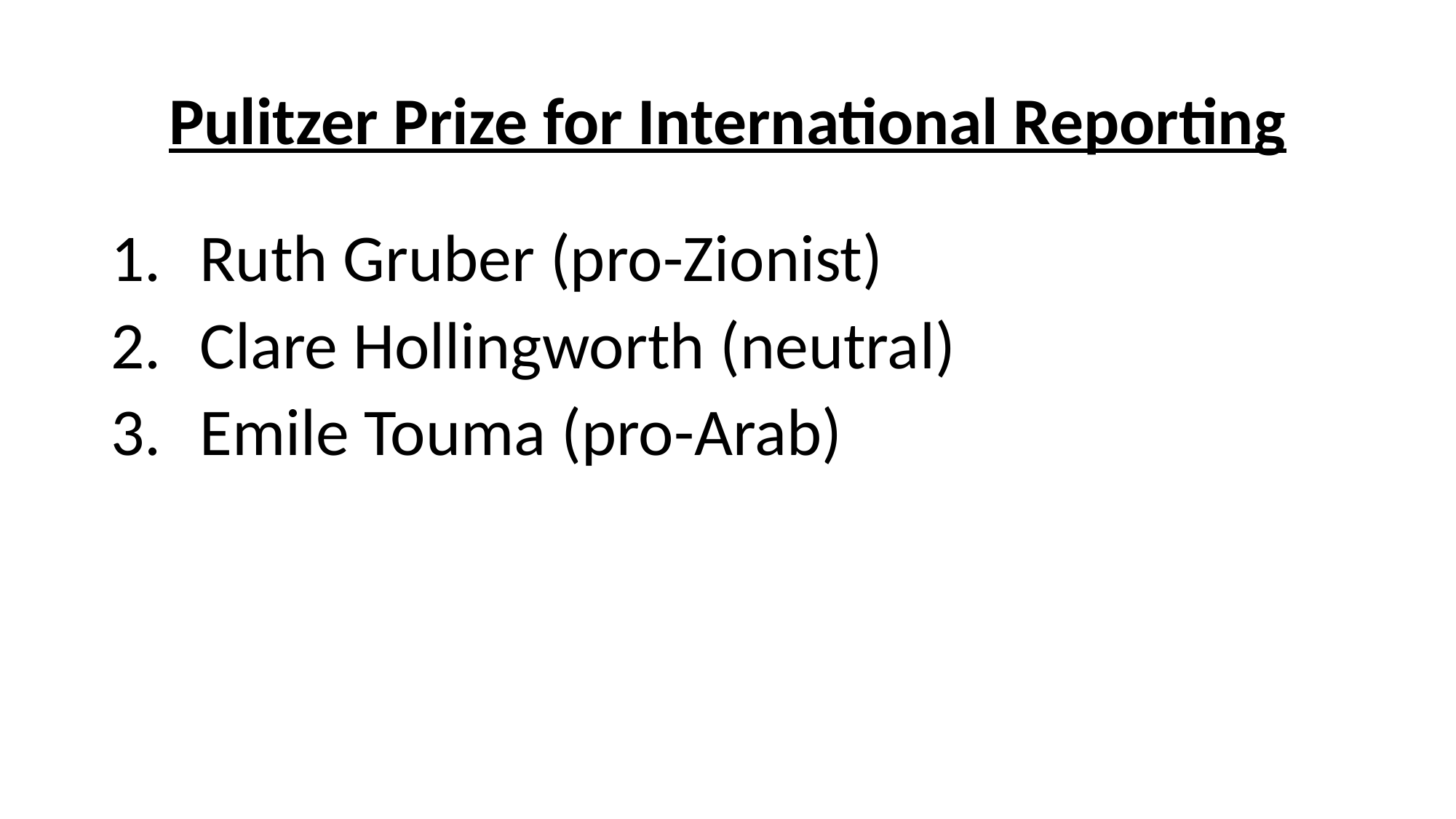

# Pulitzer Prize for International Reporting
Ruth Gruber (pro-Zionist)
Clare Hollingworth (neutral)
Emile Touma (pro-Arab)